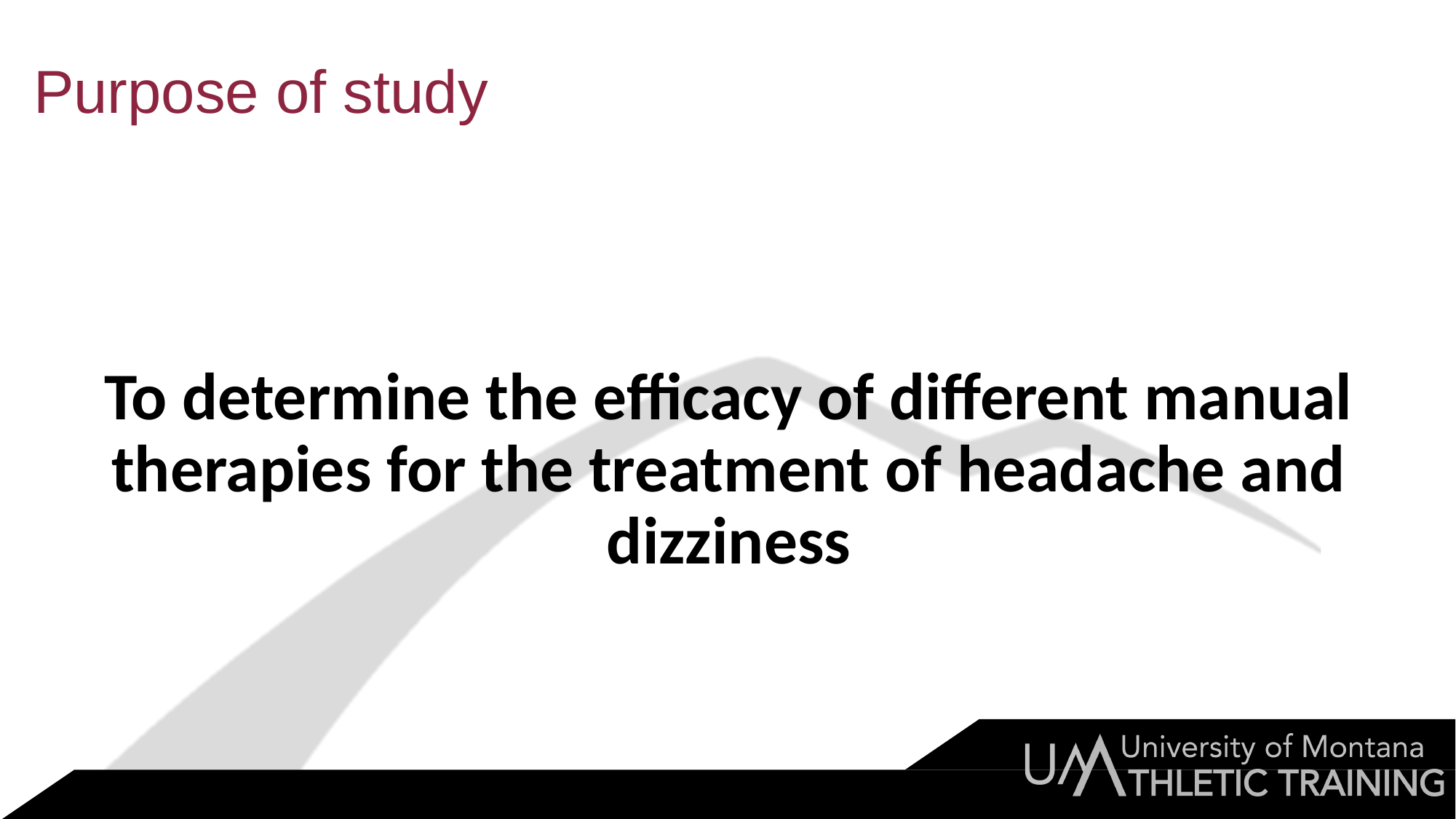

# Purpose of study
To determine the efficacy of different manual therapies for the treatment of headache and dizziness